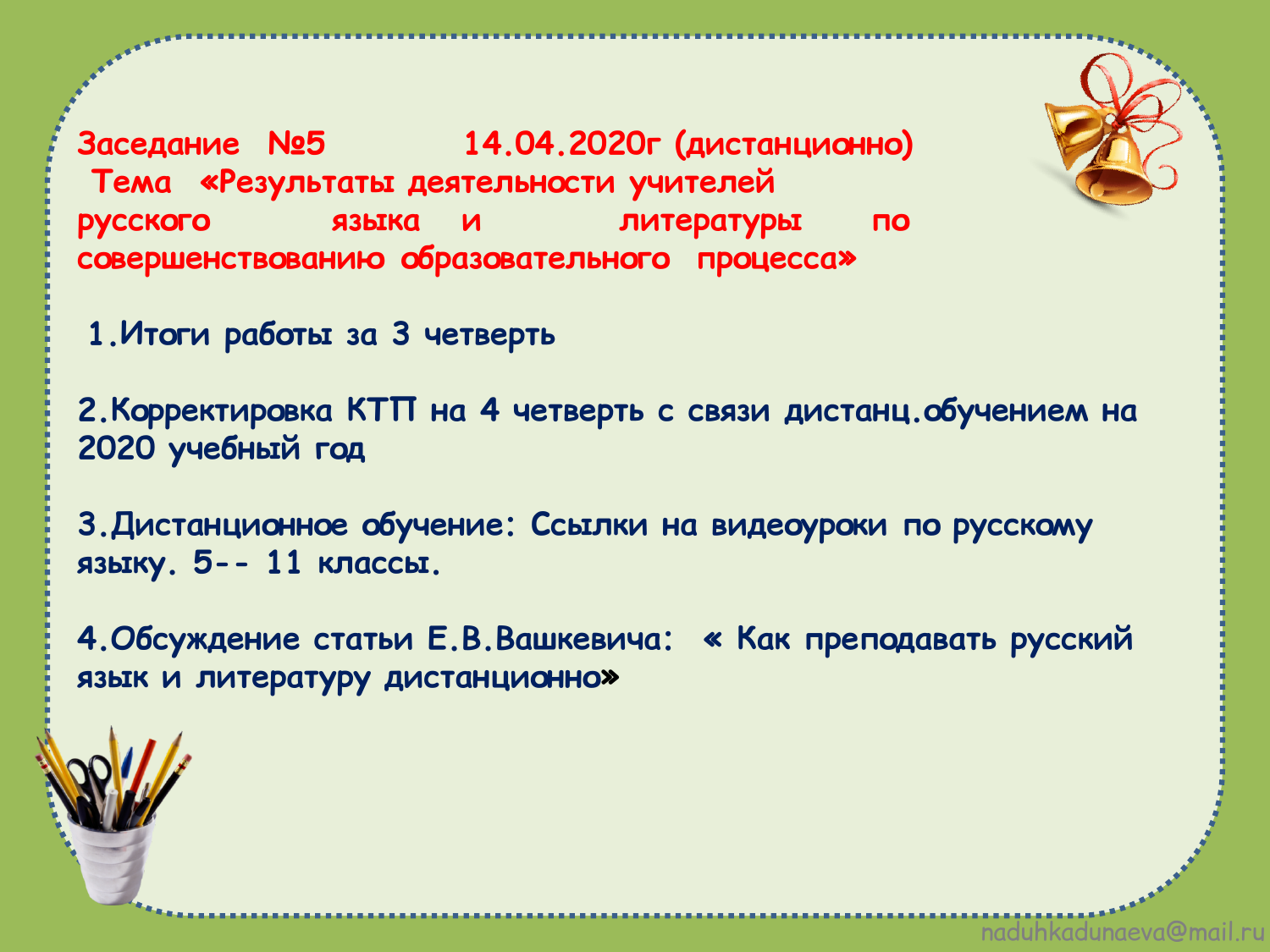

Заседание  №5          14.04.2020г (дистанционно)
 Тема  «Результаты деятельности учителей
русского         языка   и          литературы     по
совершенствованию  образовательного  процесса»

 1.Итоги работы за 3 четверть

2.Корректировка КТП на 4 четверть с связи дистанц.обучением на 2020 учебный год

3.Дистанционное обучение: Ссылки на видеоуроки по русскому языку. 5-- 11 классы.

4.Обсуждение статьи Е.В.Вашкевича:  « Как преподавать русский язык и литературу дистанционно»